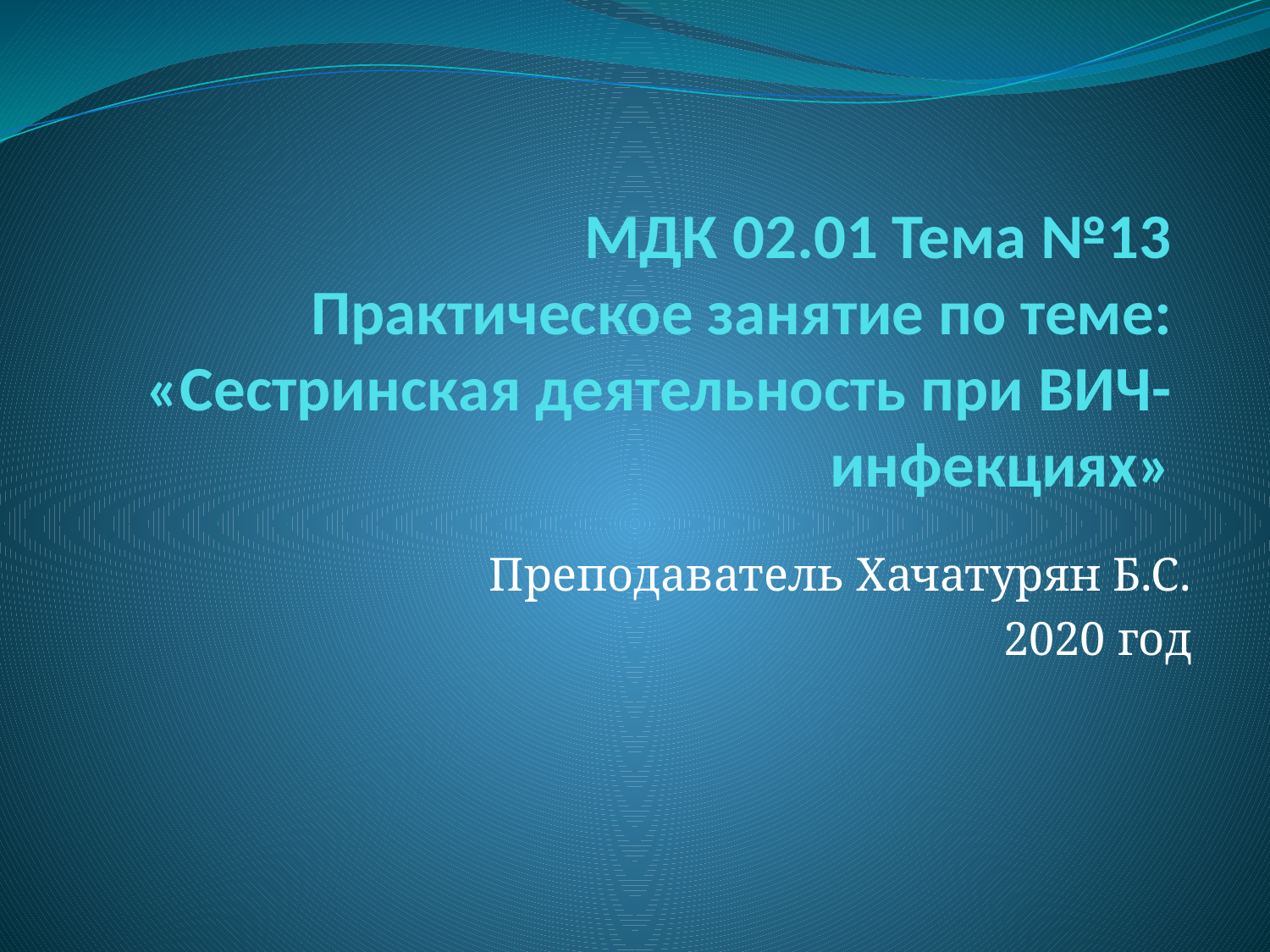

# МДК 02.01 Тема №13 Практическое занятие по теме: «Сестринская деятельность при ВИЧ-инфекциях»
Преподаватель Хачатурян Б.С.
2020 год